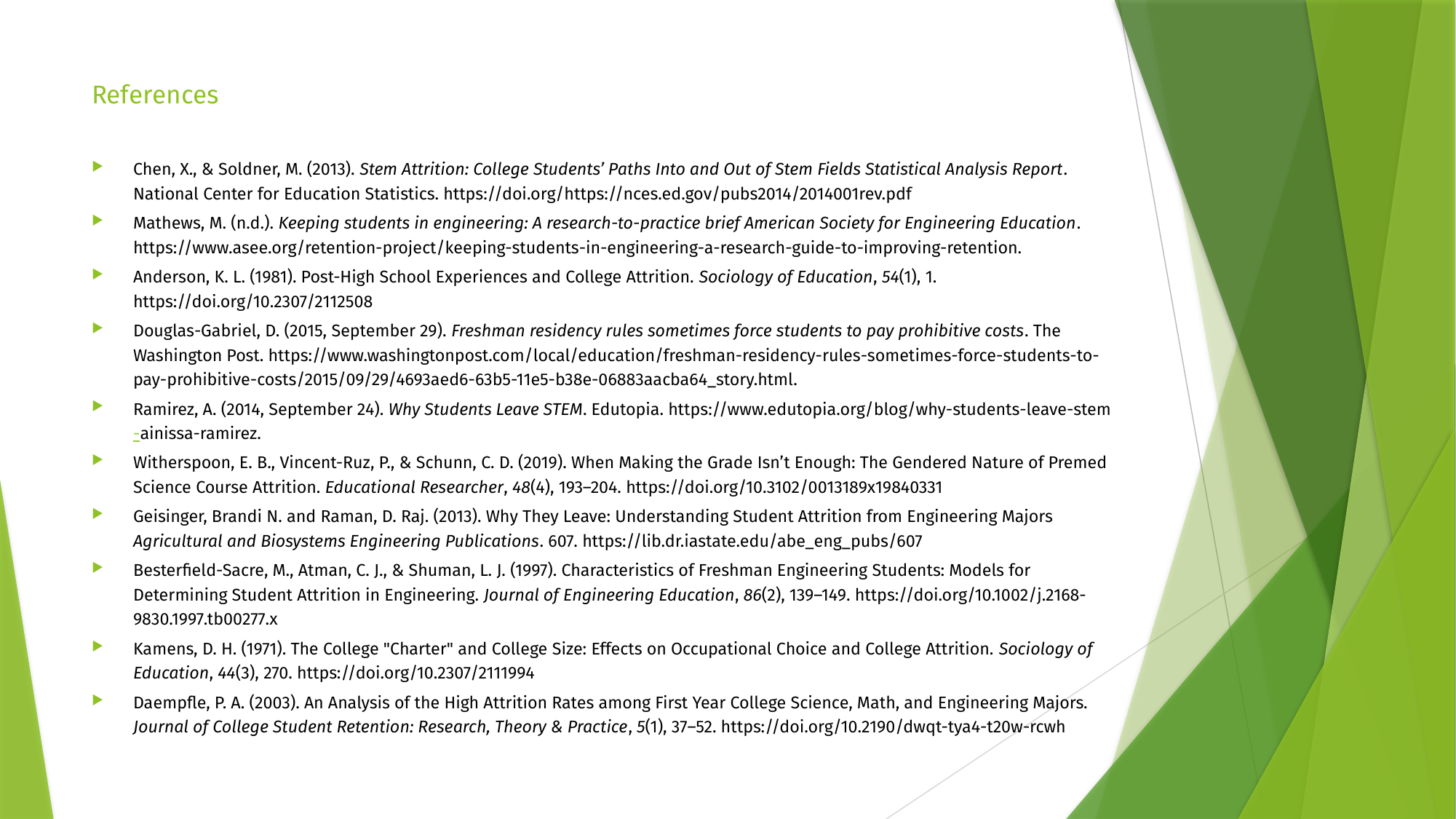

# References
Chen, X., & Soldner, M. (2013). Stem Attrition: College Students’ Paths Into and Out of Stem Fields Statistical Analysis Report. National Center for Education Statistics. https://doi.org/https://nces.ed.gov/pubs2014/2014001rev.pdf
Mathews, M. (n.d.). Keeping students in engineering: A research-to-practice brief American Society for Engineering Education. https://www.asee.org/retention-project/keeping-students-in-engineering-a-research-guide-to-improving-retention.
Anderson, K. L. (1981). Post-High School Experiences and College Attrition. Sociology of Education, 54(1), 1. https://doi.org/10.2307/2112508
Douglas-Gabriel, D. (2015, September 29). Freshman residency rules sometimes force students to pay prohibitive costs. The Washington Post. https://www.washingtonpost.com/local/education/freshman-residency-rules-sometimes-force-students-to-pay-prohibitive-costs/2015/09/29/4693aed6-63b5-11e5-b38e-06883aacba64_story.html.
Ramirez, A. (2014, September 24). Why Students Leave STEM. Edutopia. https://www.edutopia.org/blog/why-students-leave-stem-ainissa-ramirez.
Witherspoon, E. B., Vincent-Ruz, P., & Schunn, C. D. (2019). When Making the Grade Isn’t Enough: The Gendered Nature of Premed Science Course Attrition. Educational Researcher, 48(4), 193–204. https://doi.org/10.3102/0013189x19840331
Geisinger, Brandi N. and Raman, D. Raj. (2013). Why They Leave: Understanding Student Attrition from Engineering Majors Agricultural and Biosystems Engineering Publications. 607. https://lib.dr.iastate.edu/abe_eng_pubs/607
Besterfield-Sacre, M., Atman, C. J., & Shuman, L. J. (1997). Characteristics of Freshman Engineering Students: Models for Determining Student Attrition in Engineering. Journal of Engineering Education, 86(2), 139–149. https://doi.org/10.1002/j.2168-9830.1997.tb00277.x
Kamens, D. H. (1971). The College "Charter" and College Size: Effects on Occupational Choice and College Attrition. Sociology of Education, 44(3), 270. https://doi.org/10.2307/2111994
Daempfle, P. A. (2003). An Analysis of the High Attrition Rates among First Year College Science, Math, and Engineering Majors. Journal of College Student Retention: Research, Theory & Practice, 5(1), 37–52. https://doi.org/10.2190/dwqt-tya4-t20w-rcwh